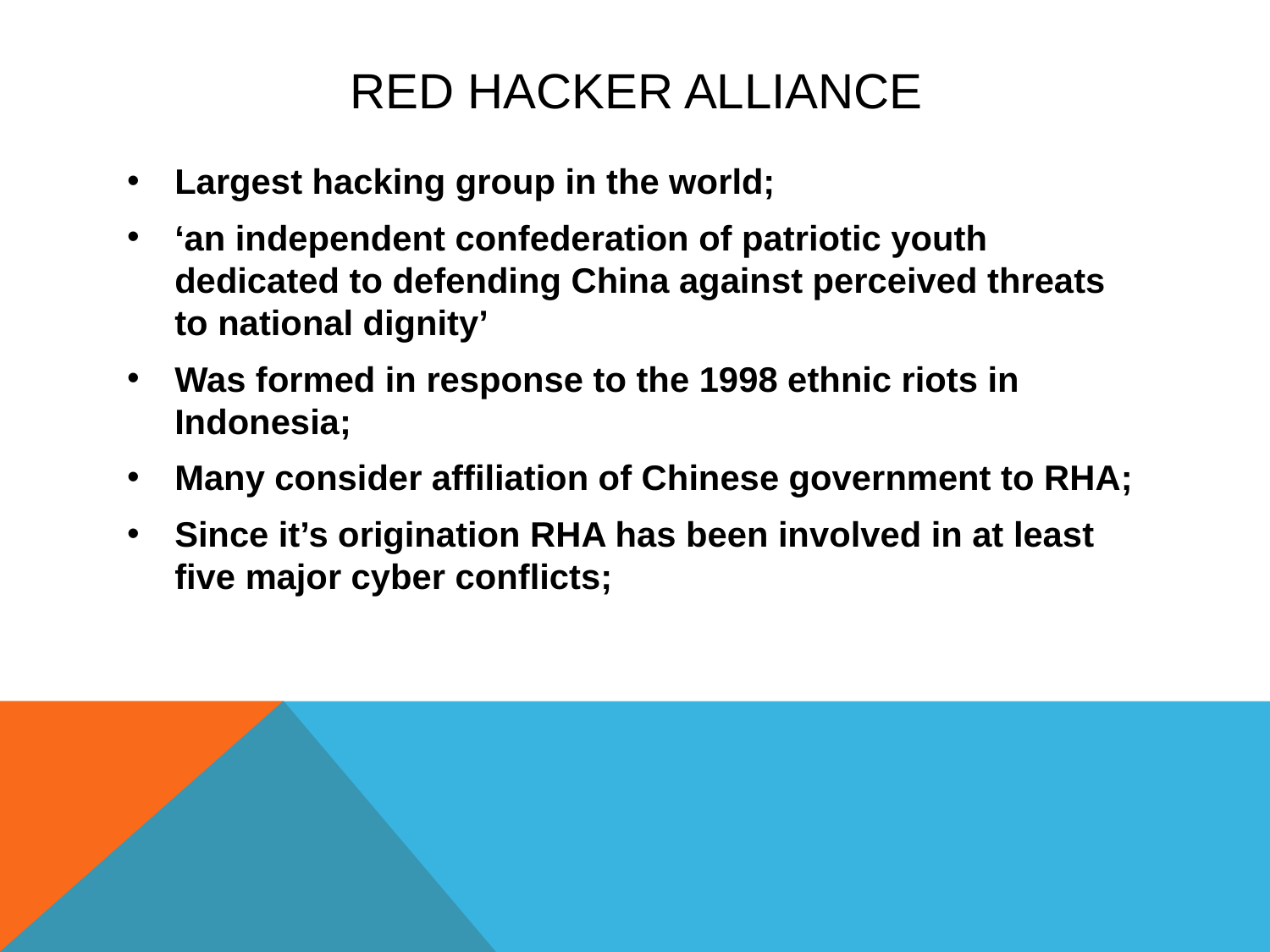

# Red hacker alliance
Largest hacking group in the world;
‘an independent confederation of patriotic youth dedicated to defending China against perceived threats to national dignity’
Was formed in response to the 1998 ethnic riots in Indonesia;
Many consider affiliation of Chinese government to RHA;
Since it’s origination RHA has been involved in at least five major cyber conflicts;